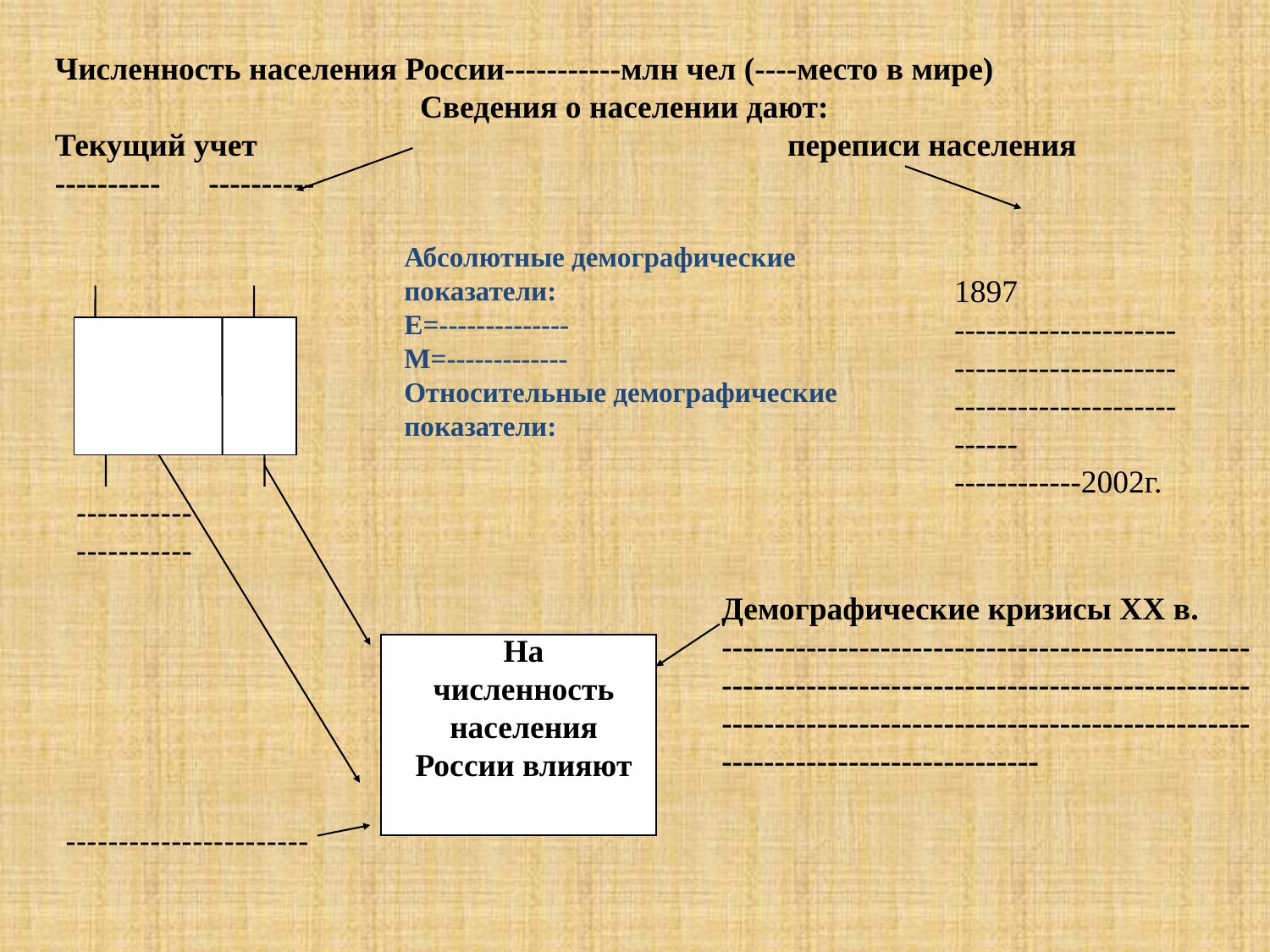

Численность населения России-----------млн чел (----место в мире)
Сведения о населении дают:
Текущий учет                                                                  переписи населения
----------      ----------

Абсолютные демографические показатели:
Е=--------------
М=-------------
Относительные демографические показатели:

1897 ---------------------------------------------------------------------
------------2002г.

-----------    -----------
Демографические кризисы ХХ в.
------------------------------------------------------------------------------------------------------------------------------------------------------------------------------------
На численность населения России влияют

-----------------------